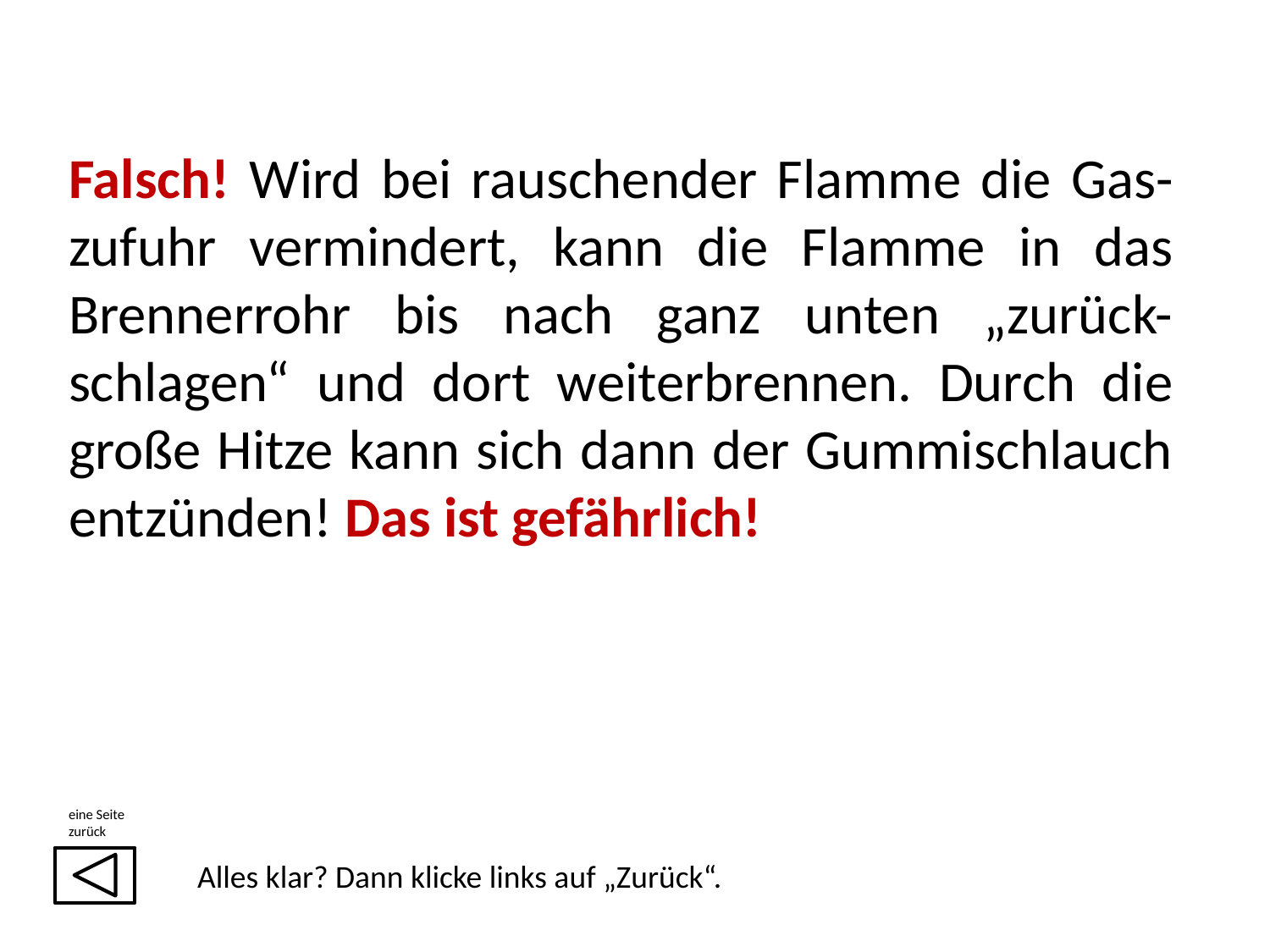

Falsch! Wird bei rauschender Flamme die Gas-zufuhr vermindert, kann die Flamme in das Brennerrohr bis nach ganz unten „zurück-schlagen“ und dort weiterbrennen. Durch die große Hitze kann sich dann der Gummischlauch entzünden! Das ist gefährlich!
eine Seite
zurück

Alles klar? Dann klicke links auf „Zurück“.